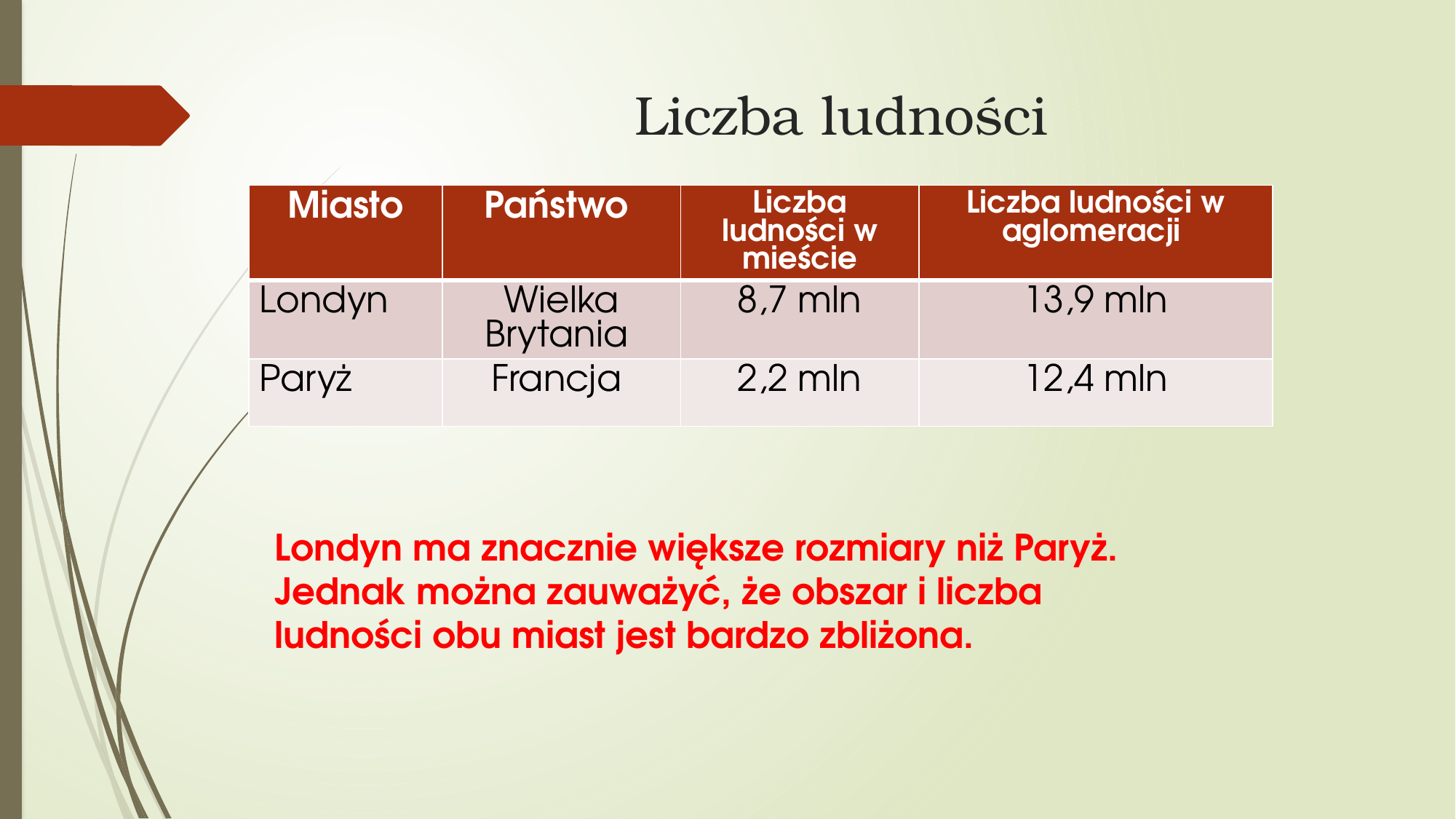

# Liczba ludności
| Miasto | Państwo | Liczba ludności w mieście | Liczba ludności w aglomeracji |
| --- | --- | --- | --- |
| Londyn | Wielka Brytania | 8,7 mln | 13,9 mln |
| Paryż | Francja | 2,2 mln | 12,4 mln |
Londyn ma znacznie większe rozmiary niż Paryż. Jednak można zauważyć, że obszar i liczba ludności obu miast jest bardzo zbliżona.